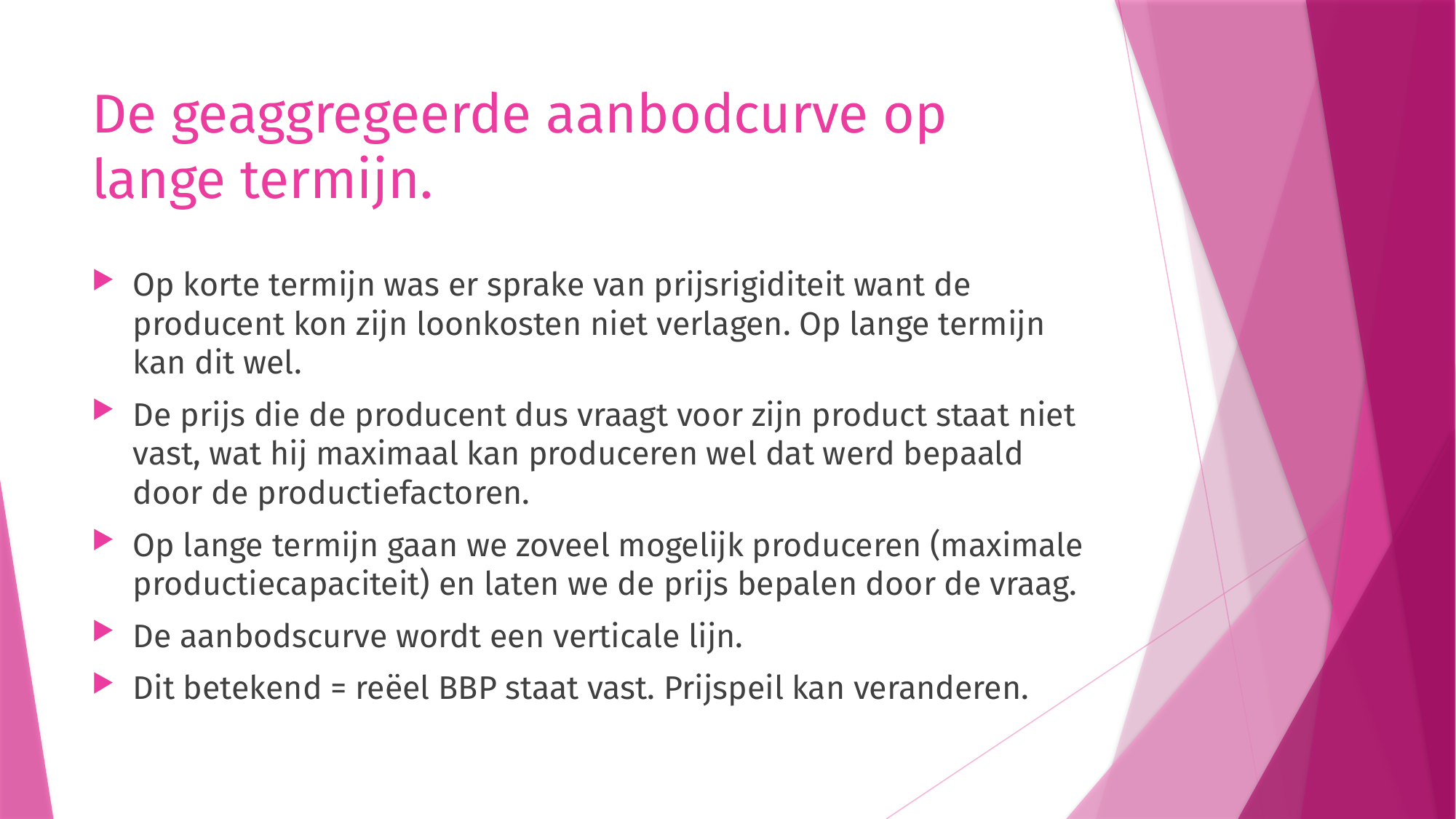

# De geaggregeerde aanbodcurve op lange termijn.
Op korte termijn was er sprake van prijsrigiditeit want de producent kon zijn loonkosten niet verlagen. Op lange termijn kan dit wel.
De prijs die de producent dus vraagt voor zijn product staat niet vast, wat hij maximaal kan produceren wel dat werd bepaald door de productiefactoren.
Op lange termijn gaan we zoveel mogelijk produceren (maximale productiecapaciteit) en laten we de prijs bepalen door de vraag.
De aanbodscurve wordt een verticale lijn.
Dit betekend = reëel BBP staat vast. Prijspeil kan veranderen.